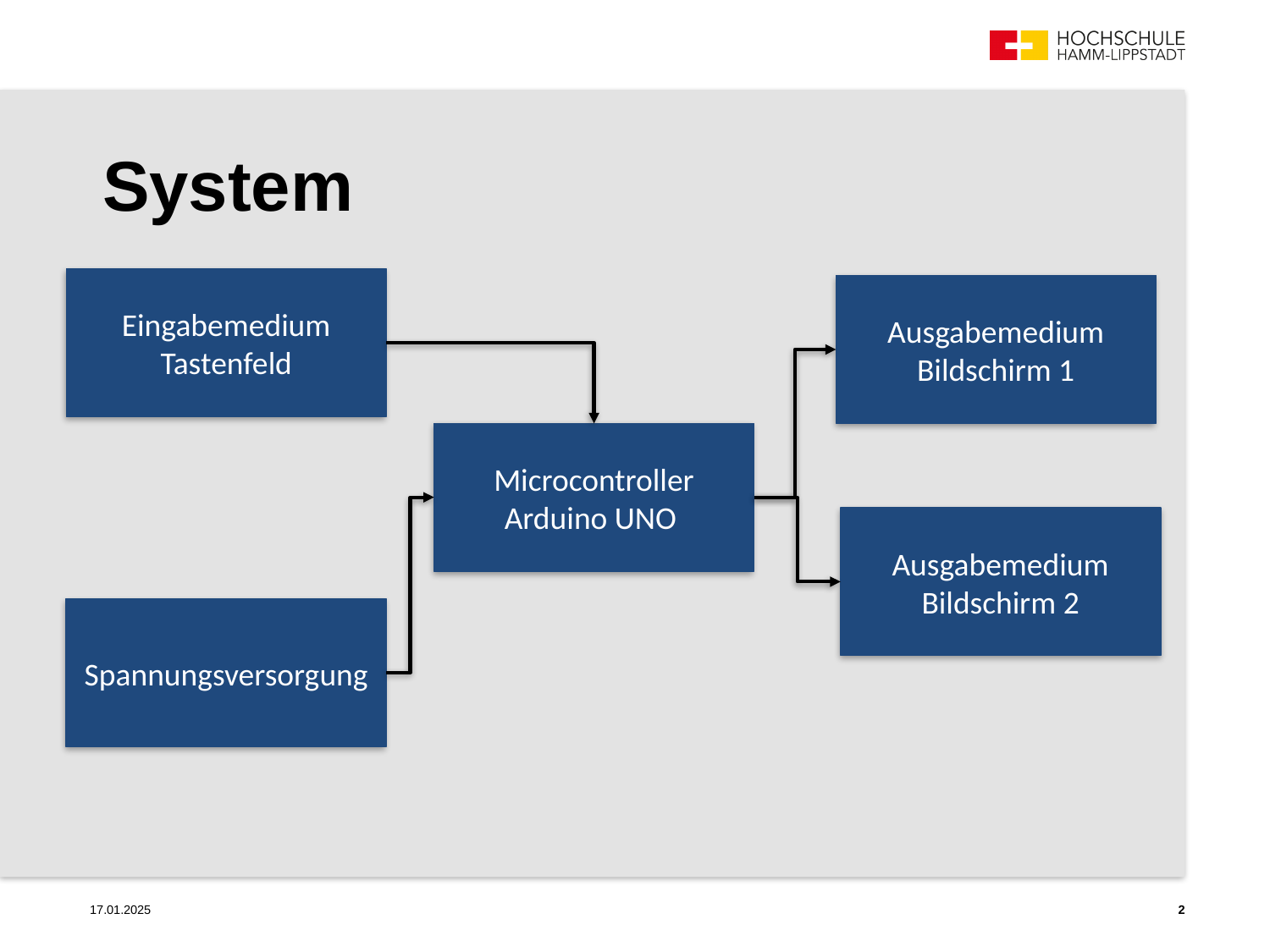

# System
Eingabemedium
Tastenfeld
Ausgabemedium
Bildschirm 1
Microcontroller
Arduino UNO
Ausgabemedium
Bildschirm 2
Spannungsversorgung
17.01.2025
2